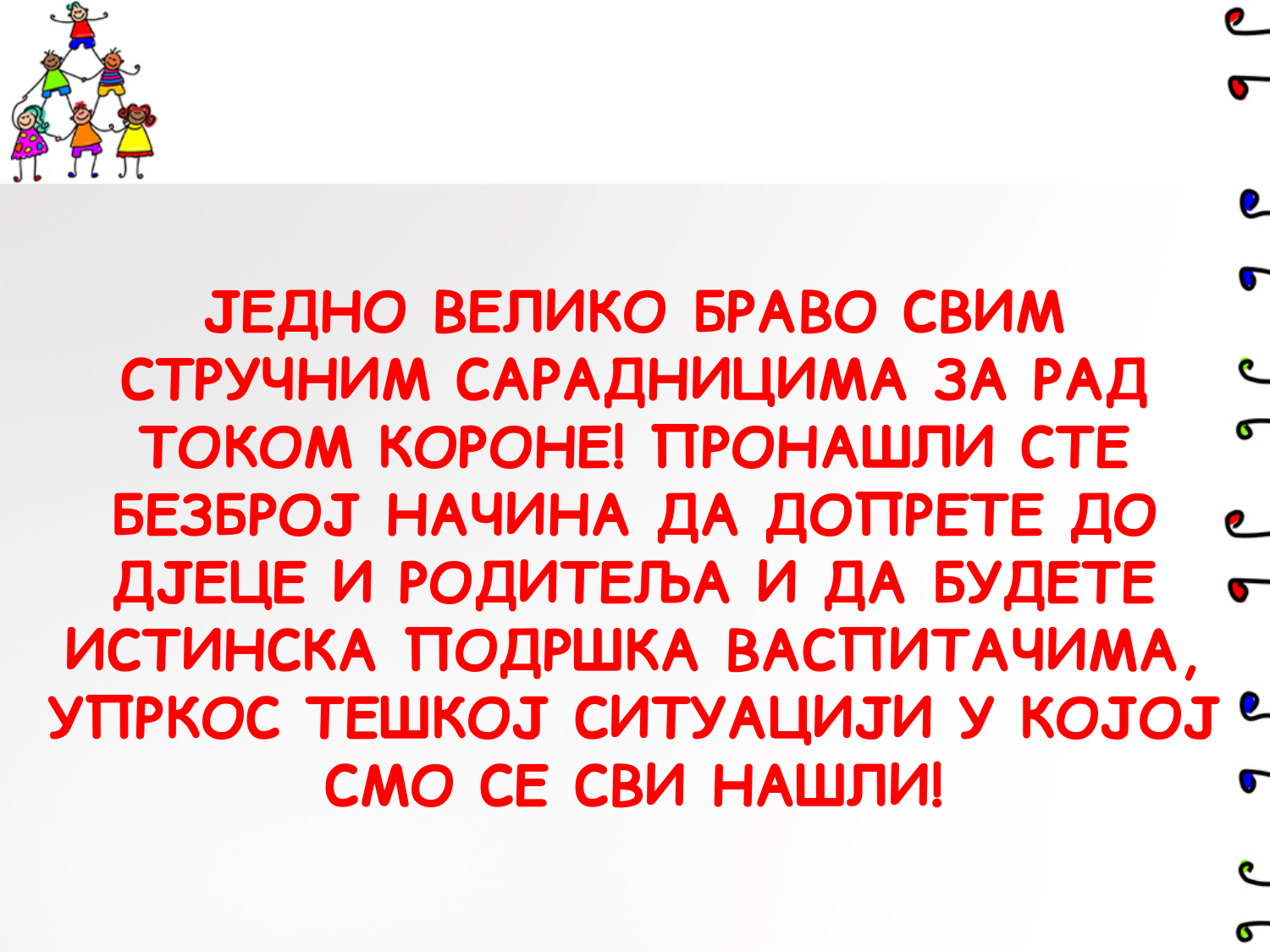

ЈЕДНО ВЕЛИКО БРАВО СВИМ СТРУЧНИМ САРАДНИЦИМА ЗА РАД ТОКОМ КОРОНЕ! ПРОНАШЛИ СТЕ БЕЗБРОЈ НАЧИНА ДА ДОПРЕТЕ ДО ДЈЕЦЕ И РОДИТЕЉА И ДА БУДЕТЕ ИСТИНСКА ПОДРШКА ВАСПИТАЧИМА, УПРКОС ТЕШКОЈ СИТУАЦИЈИ У КОЈОЈ СМО СЕ СВИ НАШЛИ!